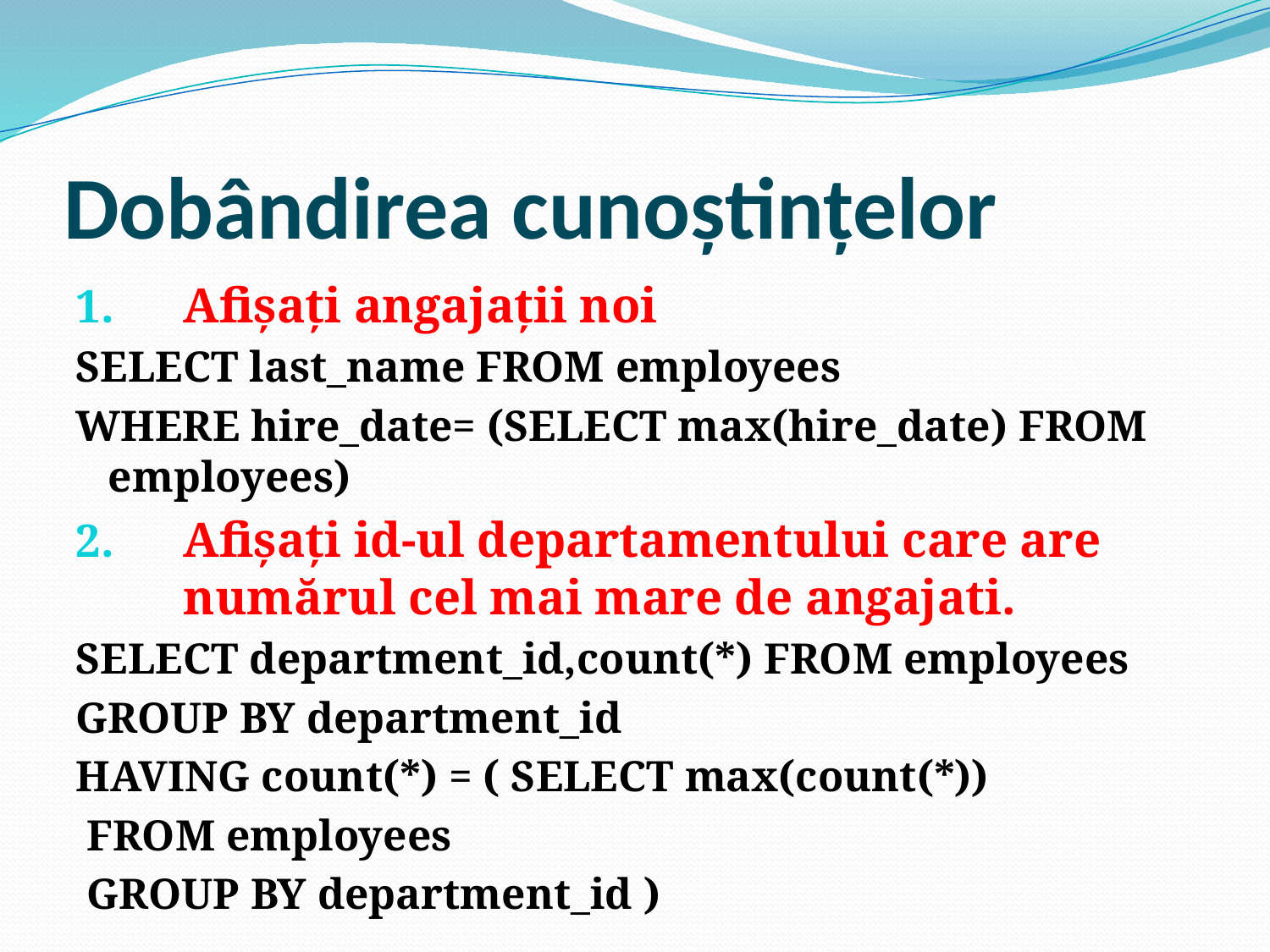

# Dobândirea cunoștințelor
Afișați angajații noi
SELECT last_name FROM employees
WHERE hire_date= (SELECT max(hire_date) FROM employees)
Afişaţi id-ul departamentului care are numărul cel mai mare de angajati.
SELECT department_id,count(*) FROM employees
GROUP BY department_id
HAVING count(*) = ( SELECT max(count(*))
 FROM employees
 GROUP BY department_id )